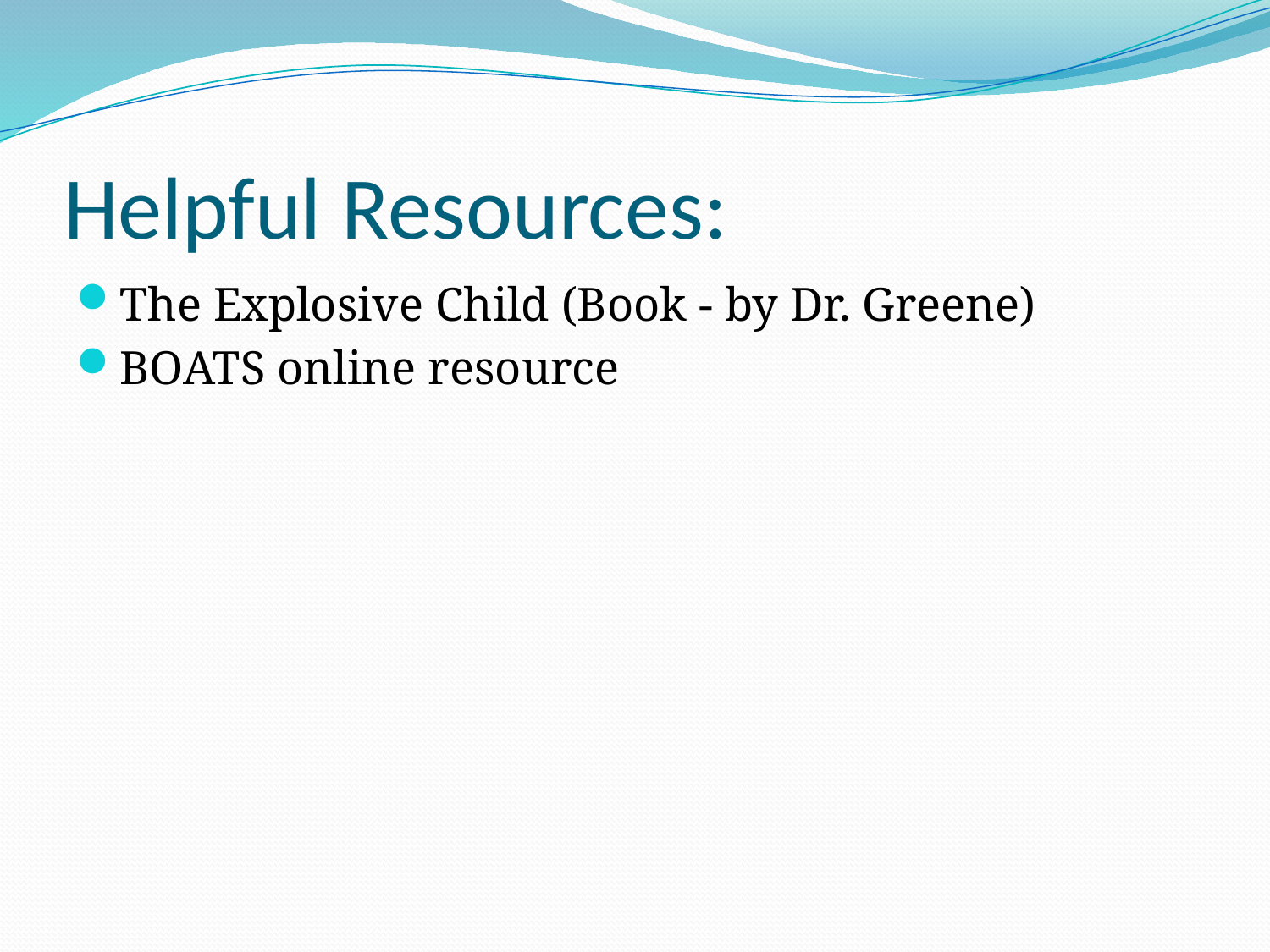

# Helpful Resources:
The Explosive Child (Book - by Dr. Greene)
BOATS online resource